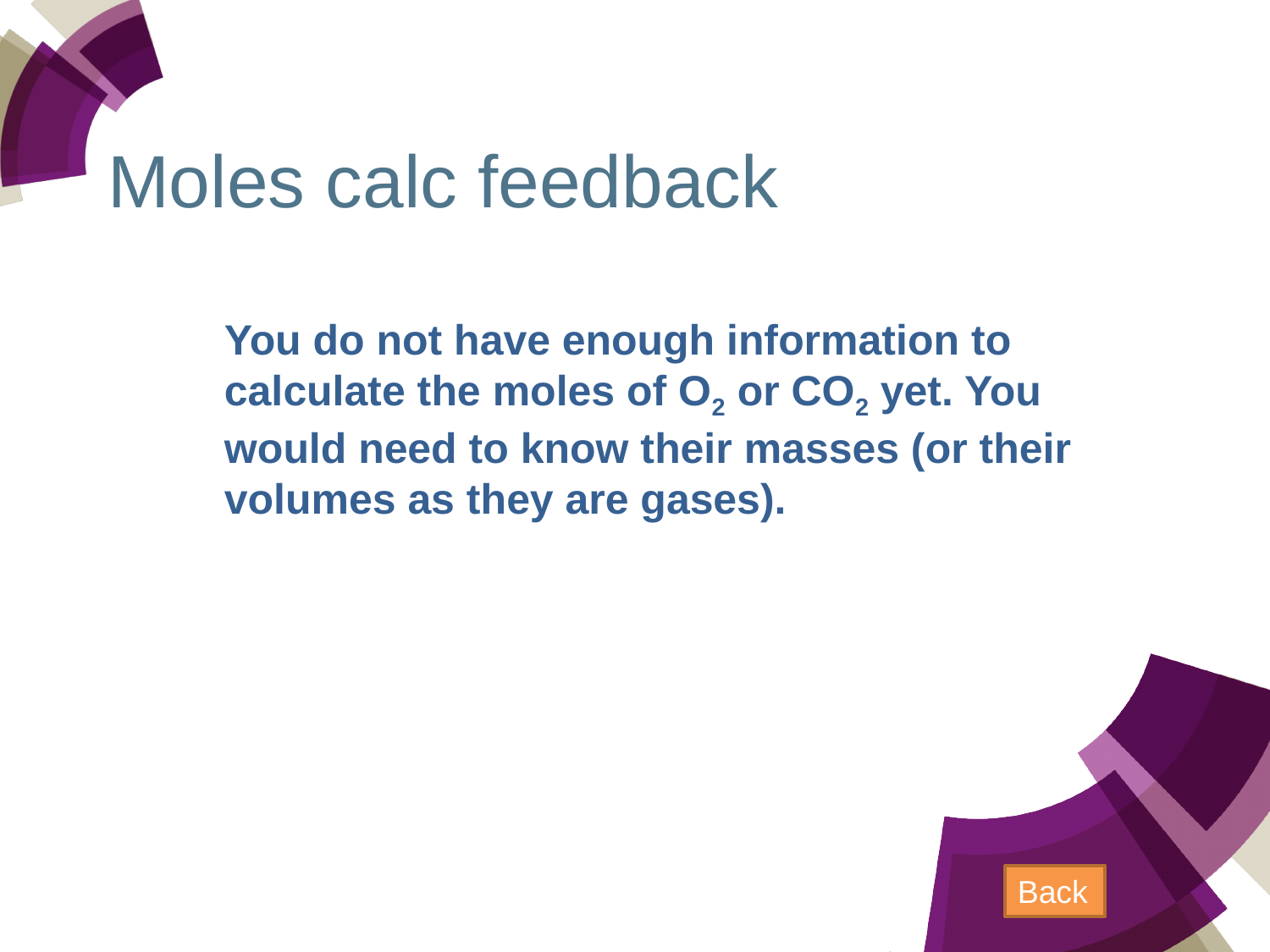

# Moles calc feedback
You do not have enough information to calculate the moles of O2 or CO2 yet. You would need to know their masses (or their volumes as they are gases).
Question4. An impure sample of zinc powder with a mass of 5.84 g was reacted with hydrochloric acid until the reaction was complete. The hydrogen gas produced had a volume of 1.53 dm3. Calculate the percentage purity of the zinc.
(assume 1 mol of gas occupies 24 dm3 under the conditions used for the reaction)
Back